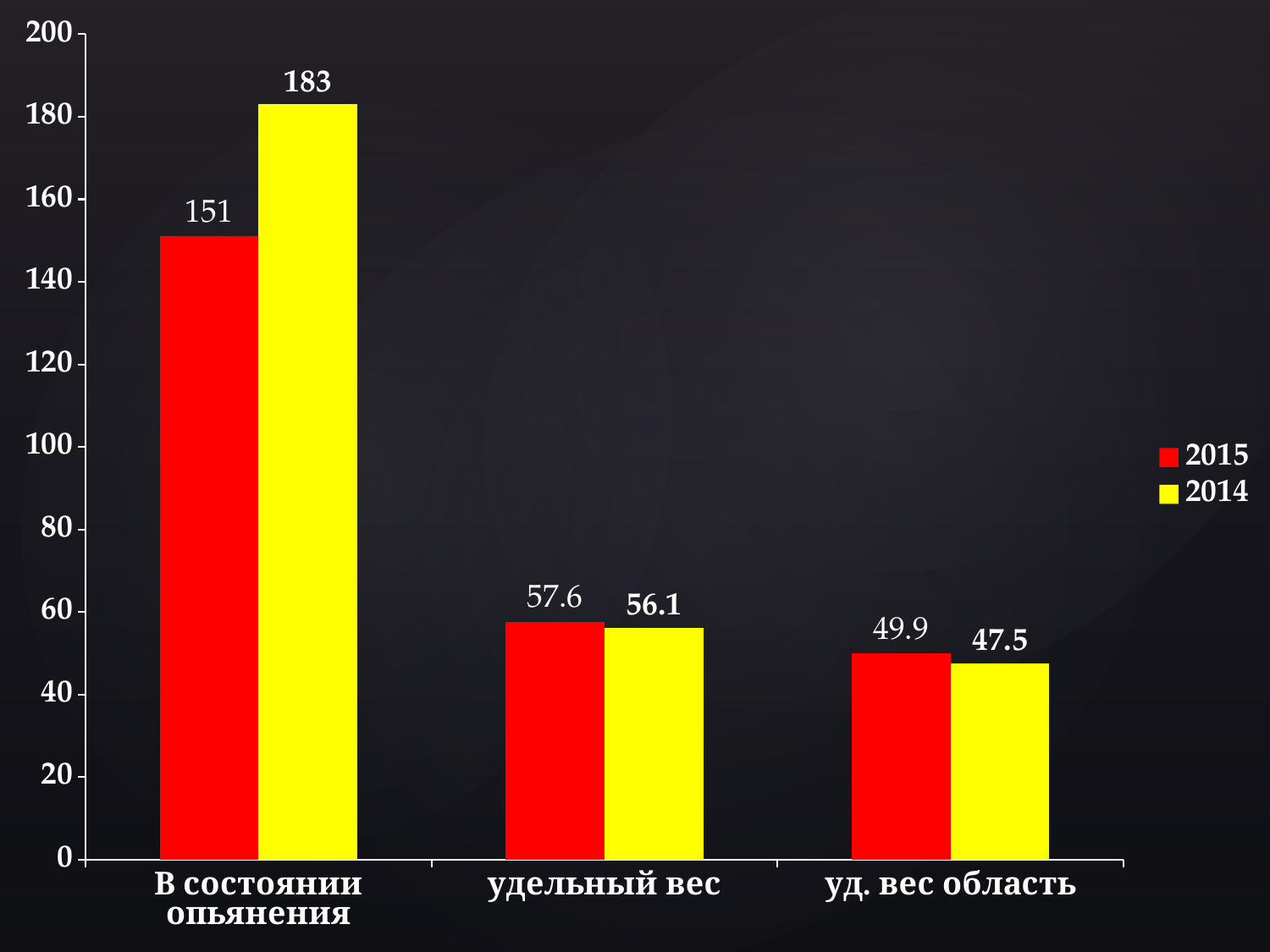

### Chart

| Category | 2015 | 2014 |
|---|---|---|
| В состоянии опьянения | 151.0 | 183.0 |
| удельный вес | 57.6 | 56.1 |
| уд. вес область | 49.9 | 47.5 |